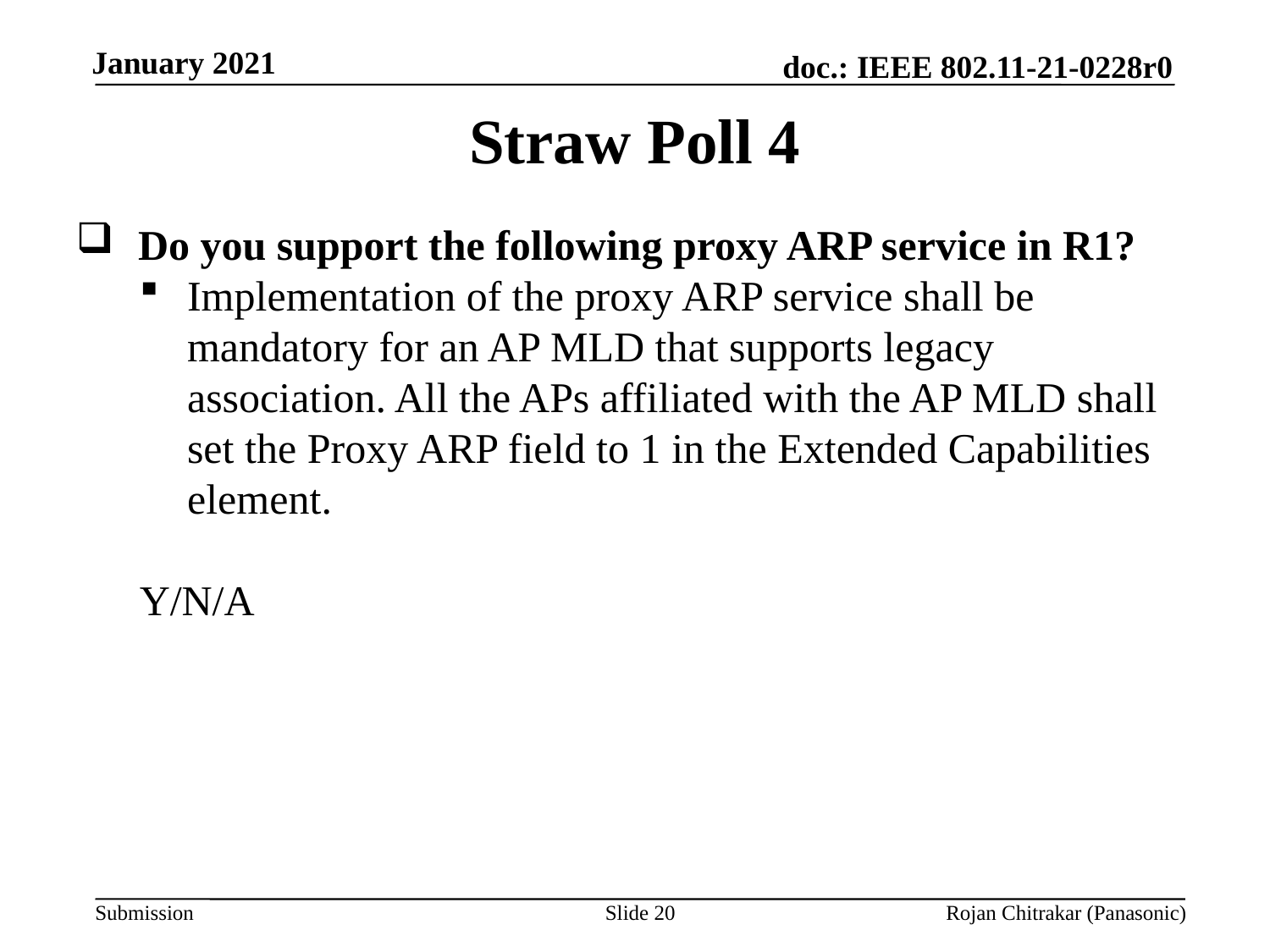

Straw Poll 4
Do you support the following proxy ARP service in R1?
Implementation of the proxy ARP service shall be mandatory for an AP MLD that supports legacy association. All the APs affiliated with the AP MLD shall set the Proxy ARP field to 1 in the Extended Capabilities element.

Y/N/A
Slide 20
Rojan Chitrakar (Panasonic)